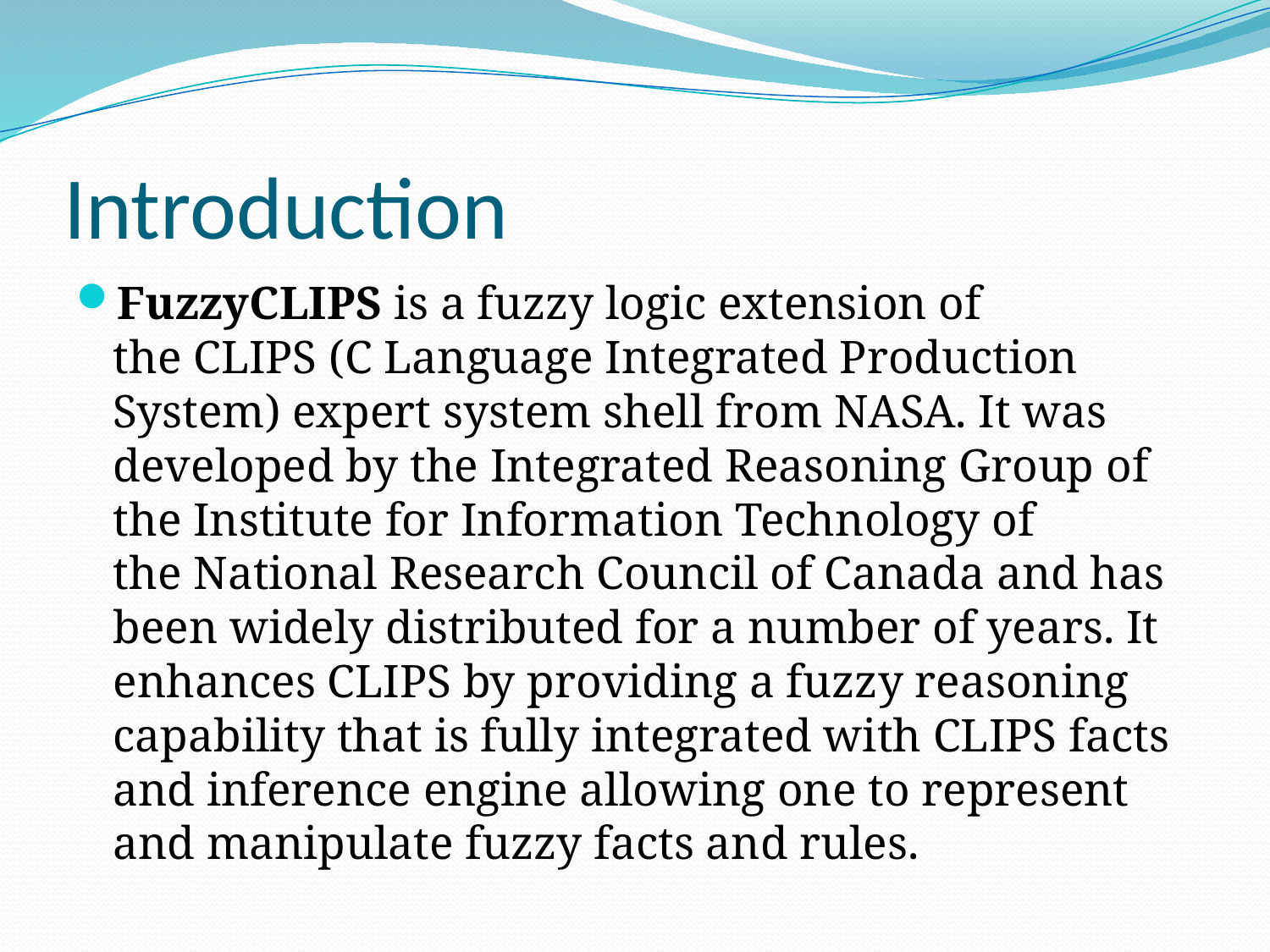

# Introduction
FuzzyCLIPS is a fuzzy logic extension of the CLIPS (C Language Integrated Production System) expert system shell from NASA. It was developed by the Integrated Reasoning Group of the Institute for Information Technology of the National Research Council of Canada and has been widely distributed for a number of years. It enhances CLIPS by providing a fuzzy reasoning capability that is fully integrated with CLIPS facts and inference engine allowing one to represent and manipulate fuzzy facts and rules.